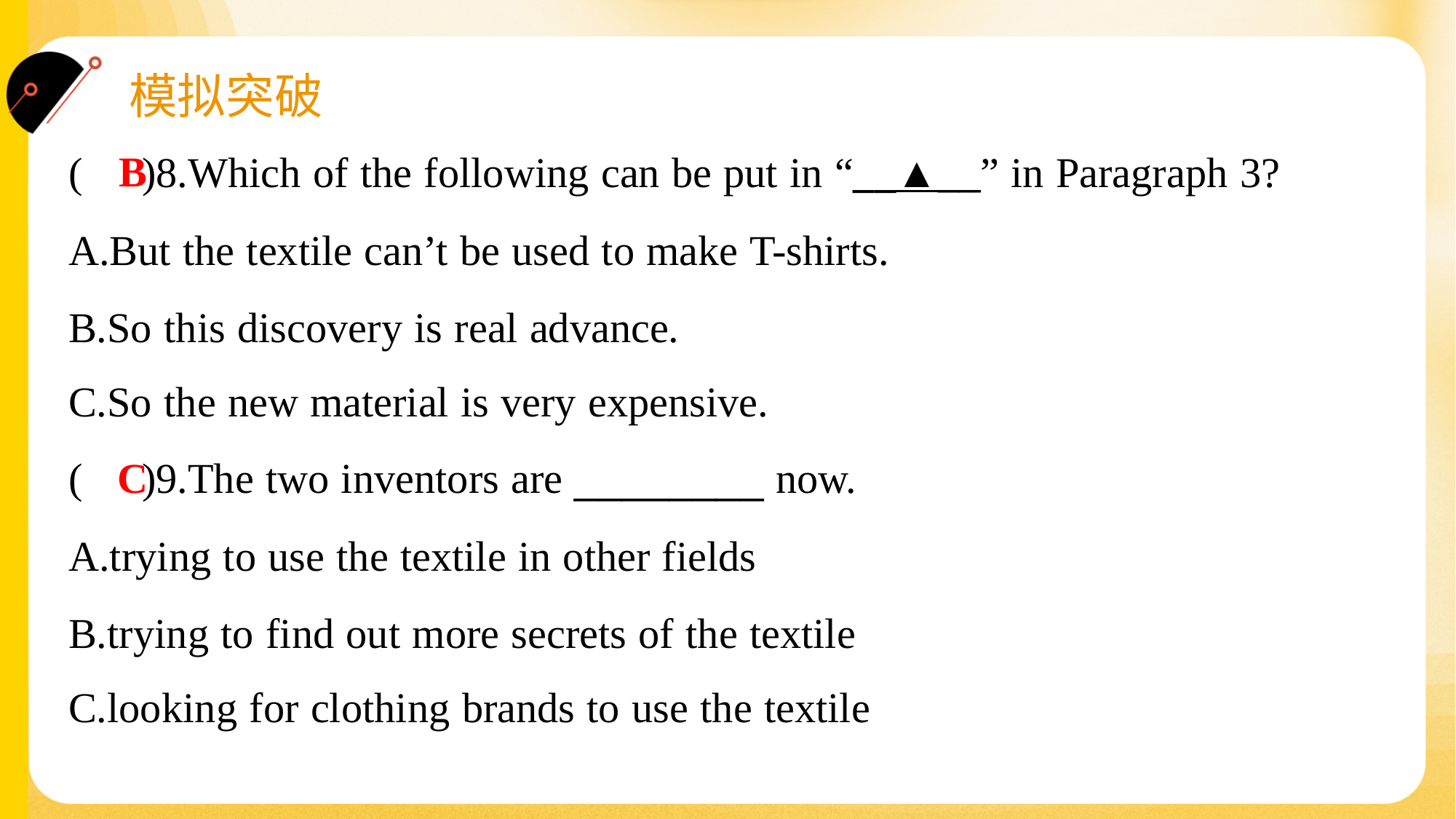

B
(     )8.Which of the following can be put in “__▲__” in Paragraph 3?
A.But the textile can’t be used to make T-shirts.
B.So this discovery is real advance.
C.So the new material is very expensive.
C
(     )9.The two inventors are ________ now.
A.trying to use the textile in other fields
B.trying to find out more secrets of the textile
C.looking for clothing brands to use the textile